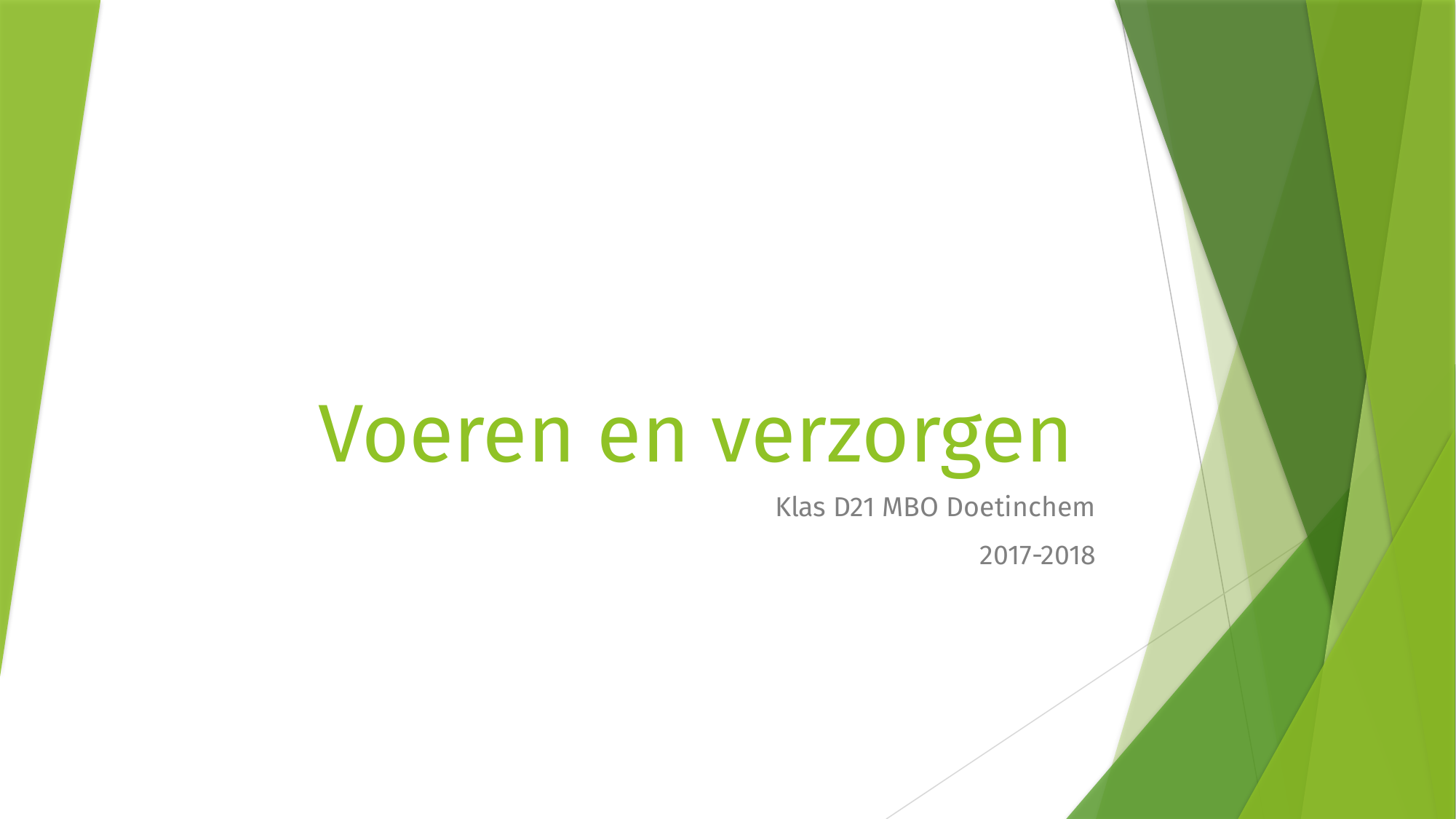

# Voeren en verzorgen
Klas D21 MBO Doetinchem
2017-2018